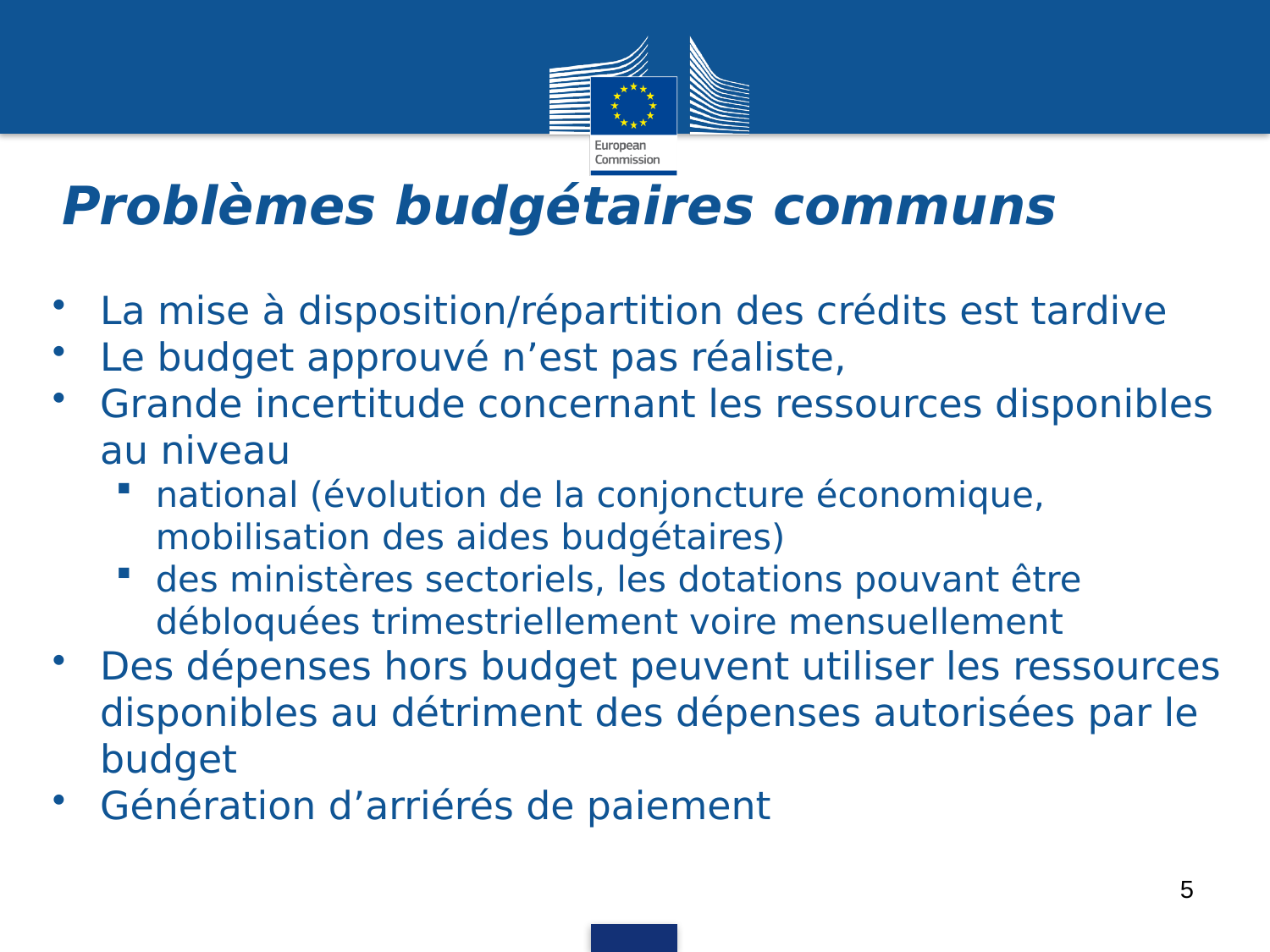

# Problèmes budgétaires communs
La mise à disposition/répartition des crédits est tardive
Le budget approuvé n’est pas réaliste,
Grande incertitude concernant les ressources disponibles au niveau
national (évolution de la conjoncture économique, mobilisation des aides budgétaires)
des ministères sectoriels, les dotations pouvant être débloquées trimestriellement voire mensuellement
Des dépenses hors budget peuvent utiliser les ressources disponibles au détriment des dépenses autorisées par le budget
Génération d’arriérés de paiement

5